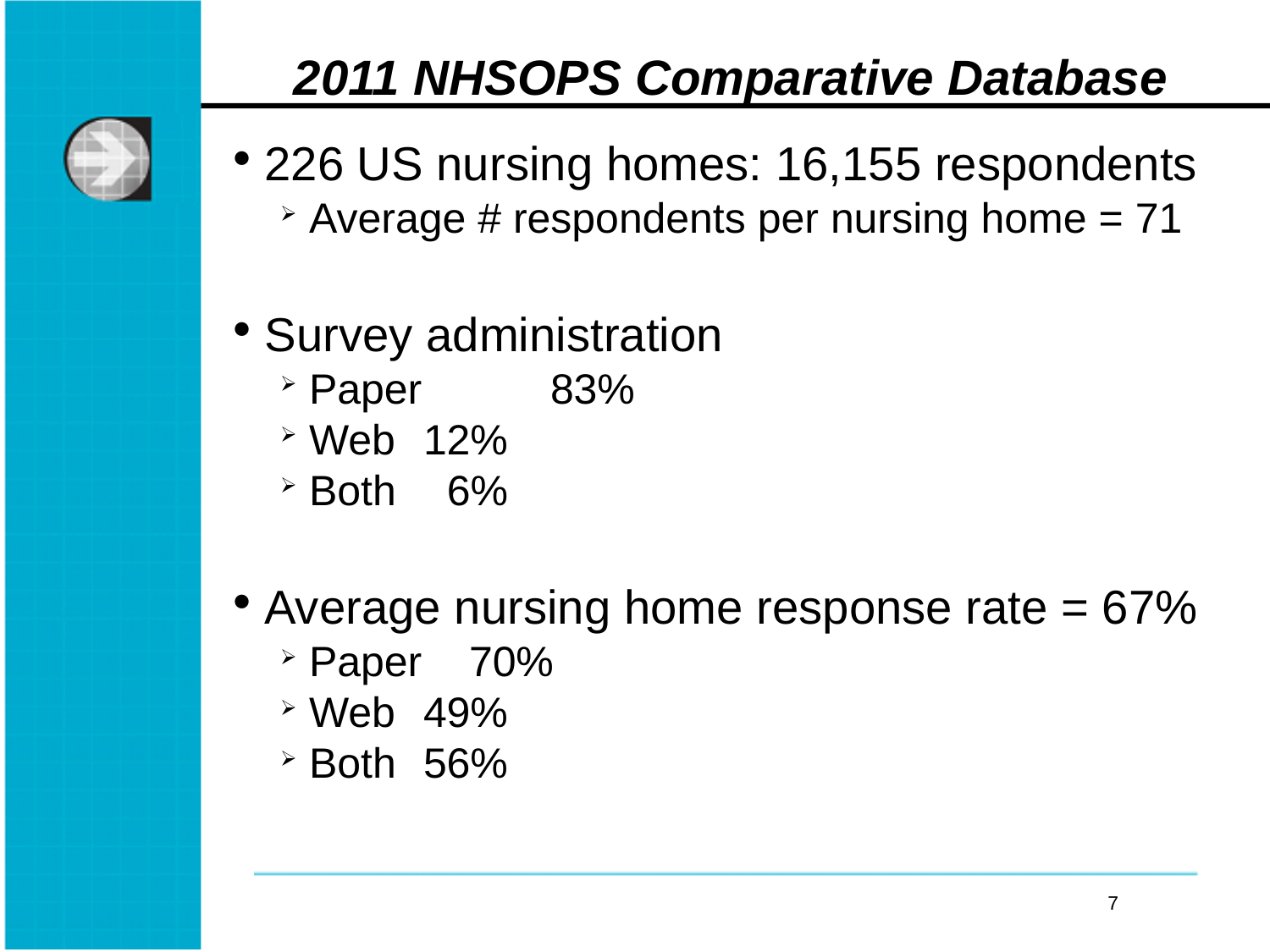

# 2011 NHSOPS Comparative Database

226 US nursing homes: 16,155 respondents
 Average # respondents per nursing home = 71

Survey administration
 Paper 	83%
 Web 	12%
 Both 	  6%

Average nursing home response rate = 67%
 Paper    70%
 Web 	49%
 Both 	56%